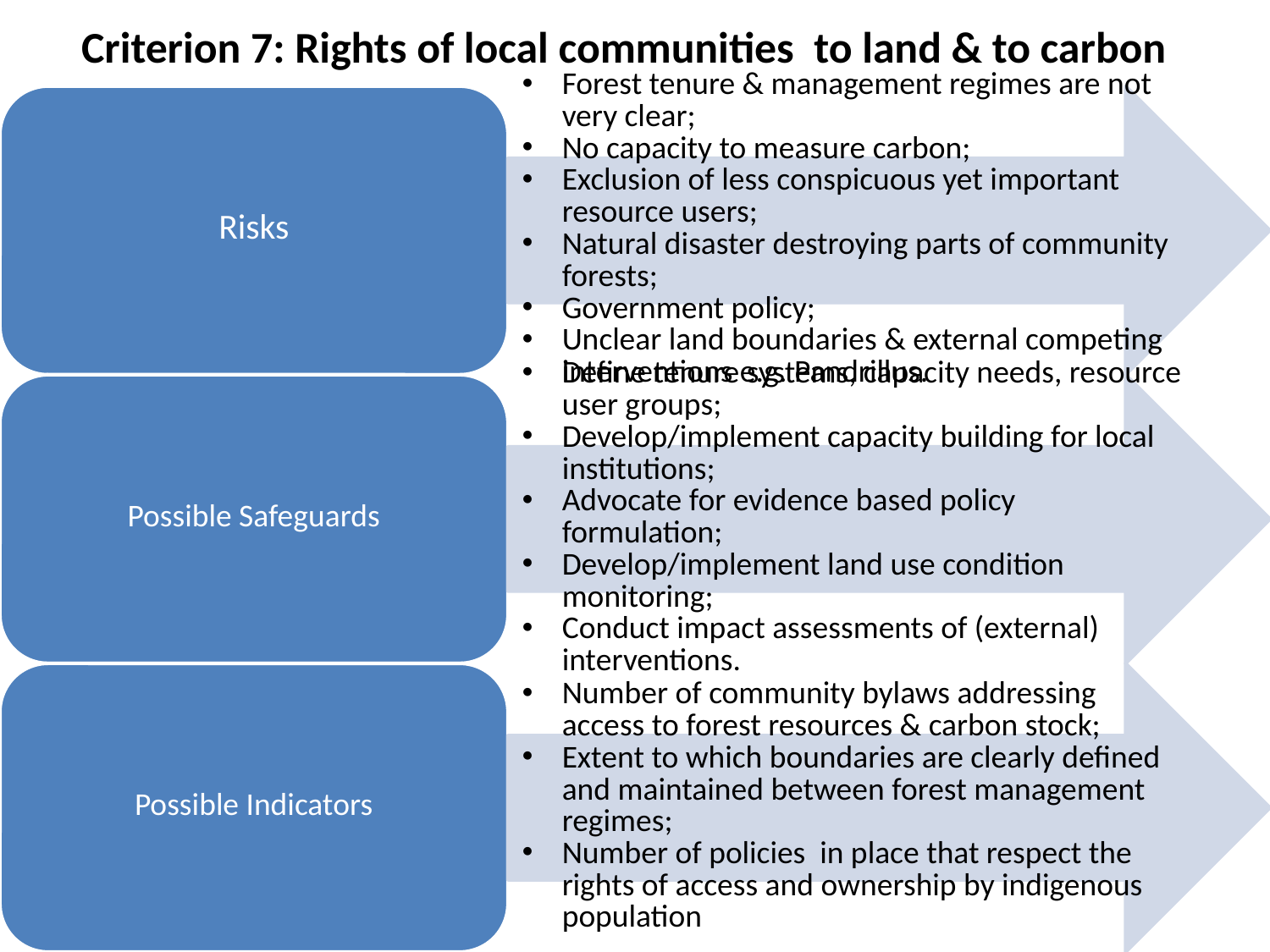

# Criterion 7: Rights of local communities  to land & to carbon
Risks
Forest tenure & management regimes are not very clear;
Possible Safeguards
Possible Indicators
Number of community bylaws addressing access to forest resources & carbon stock;
No capacity to measure carbon;
Exclusion of less conspicuous yet important resource users;
Natural disaster destroying parts of community forests;
Government policy;
Develop/implement capacity building for local institutions;
Extent to which boundaries are clearly defined and maintained between forest management regimes;
Number of policies  in place that respect the rights of access and ownership by indigenous population
Advocate for evidence based policy formulation;
Develop/implement land use condition monitoring;
Conduct impact assessments of (external) interventions.